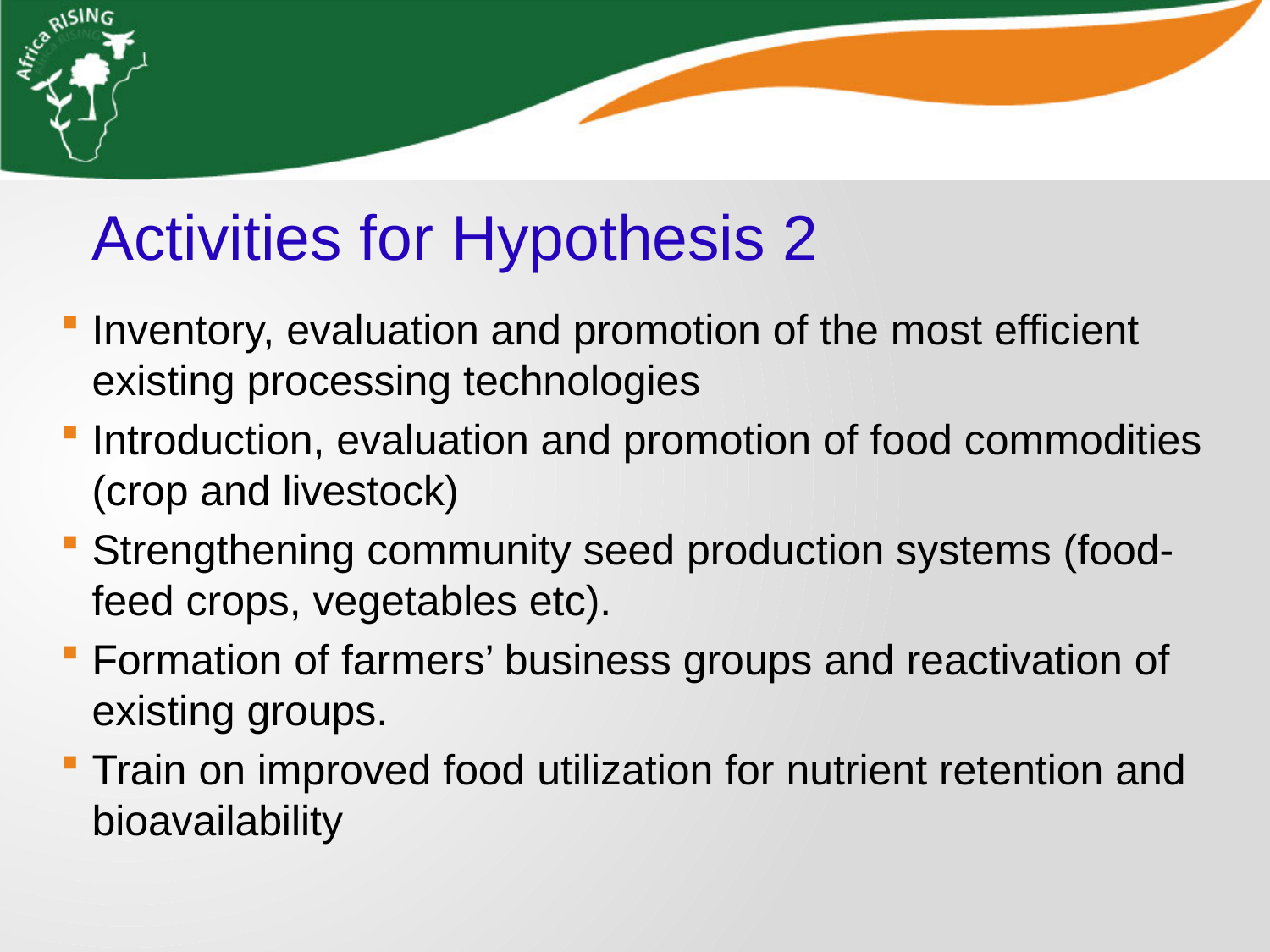

Activities for Hypothesis 2
Inventory, evaluation and promotion of the most efficient existing processing technologies
Introduction, evaluation and promotion of food commodities (crop and livestock)
Strengthening community seed production systems (food-feed crops, vegetables etc).
Formation of farmers’ business groups and reactivation of  existing groups.
Train on improved food utilization for nutrient retention and  bioavailability